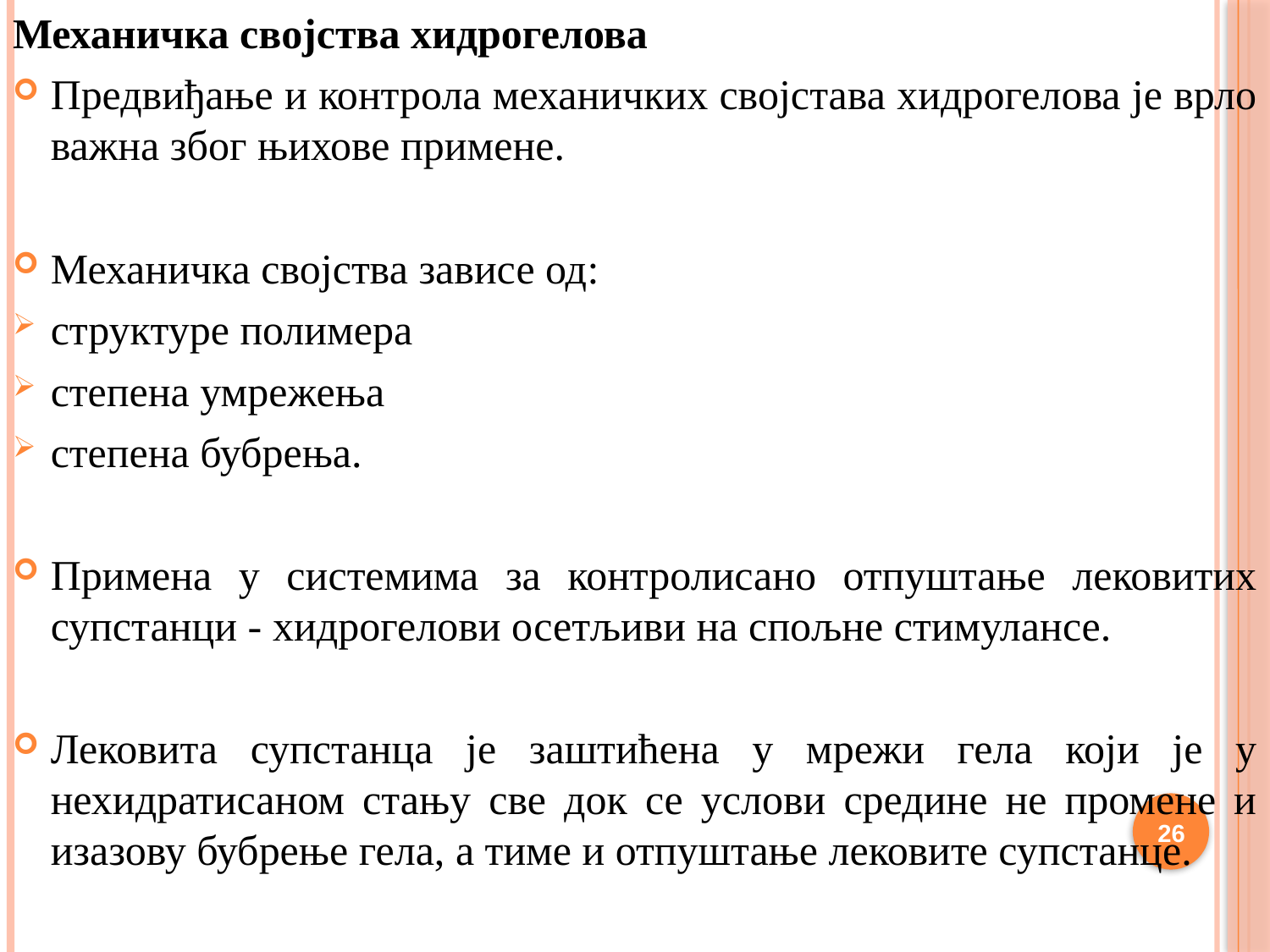

Механичка својства хидрогелова
Предвиђање и контрола механичких својстава хидрогелова је врло важна због њихове примене.

Механичка својства зависе од:
структуре полимера
степена умрежења
степена бубрења.

Примена у системима за контролисано отпуштање лековитих супстанци - хидрогелови осетљиви на спољне стимулансе.

Лековита супстанца је заштићена у мрежи гела који је у нехидратисаном стању све док се услови средине не промене и изазову бубрење гела, а тиме и отпуштање лековите супстанце.
26